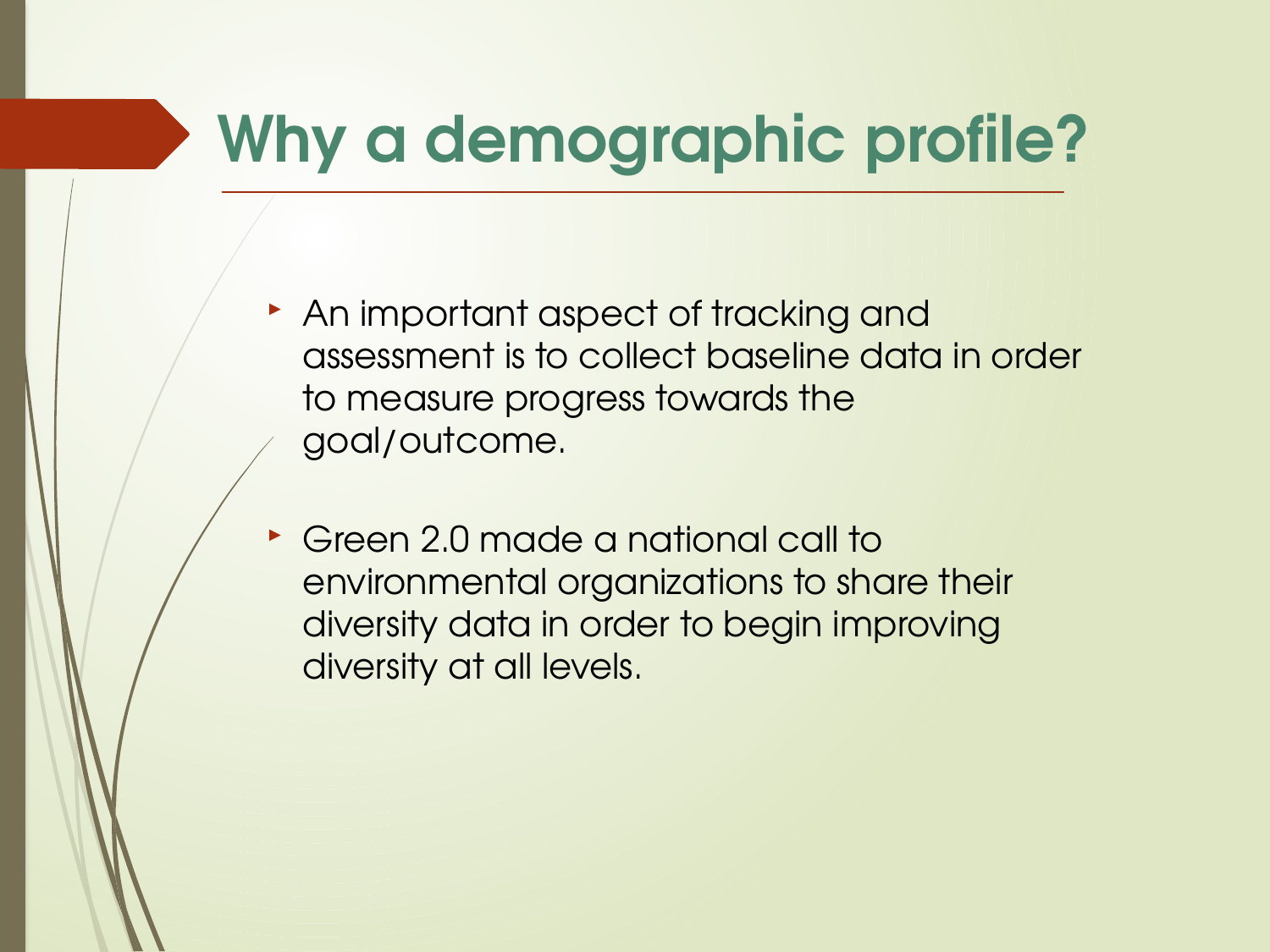

# Why a demographic profile?

An important aspect of tracking and assessment is to collect baseline data in order to measure progress towards the goal/outcome.

Green 2.0 made a national call to environmental organizations to share their diversity data in order to begin improving diversity at all levels.